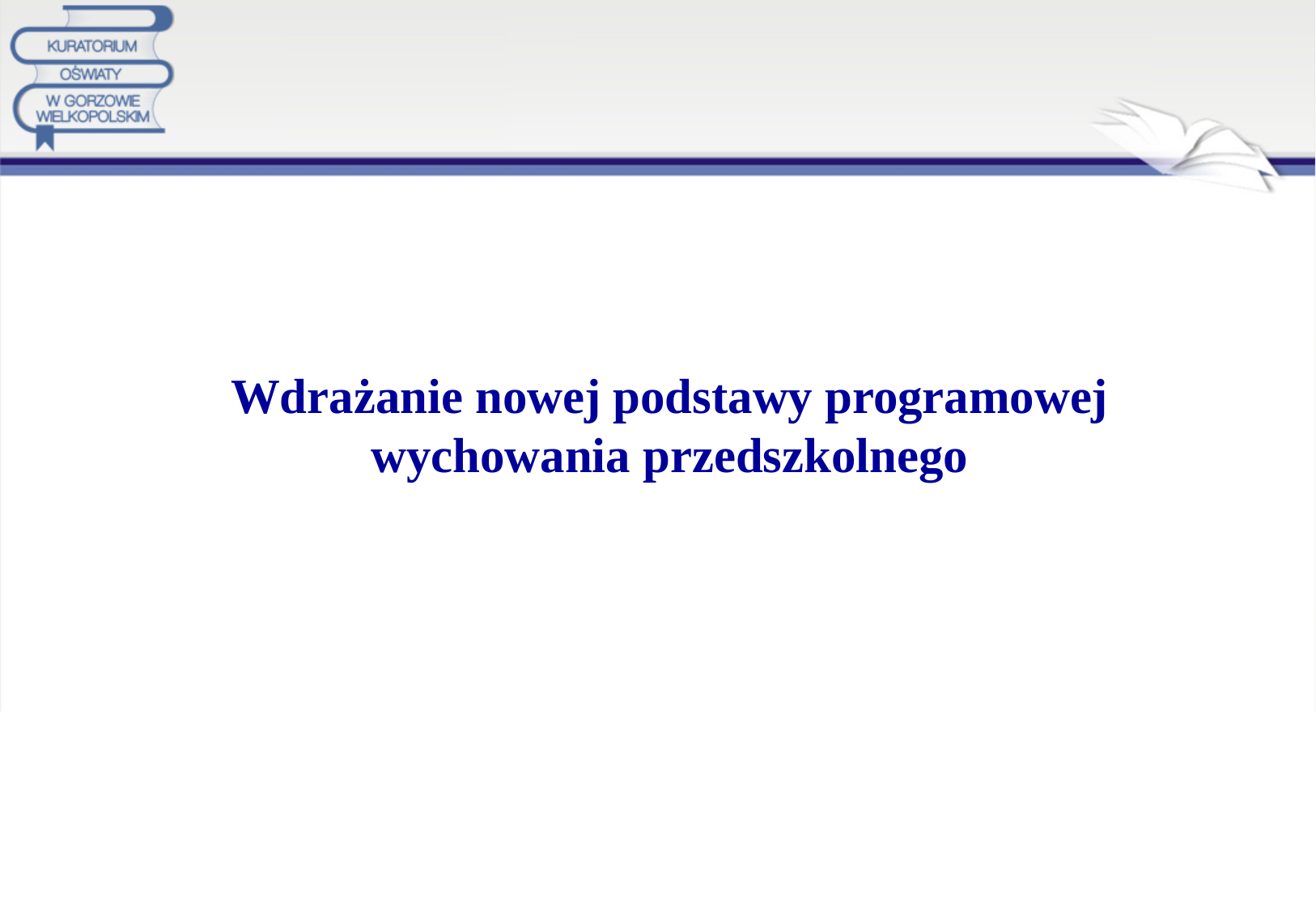

# Wdrażanie nowej podstawy programowej wychowania przedszkolnego